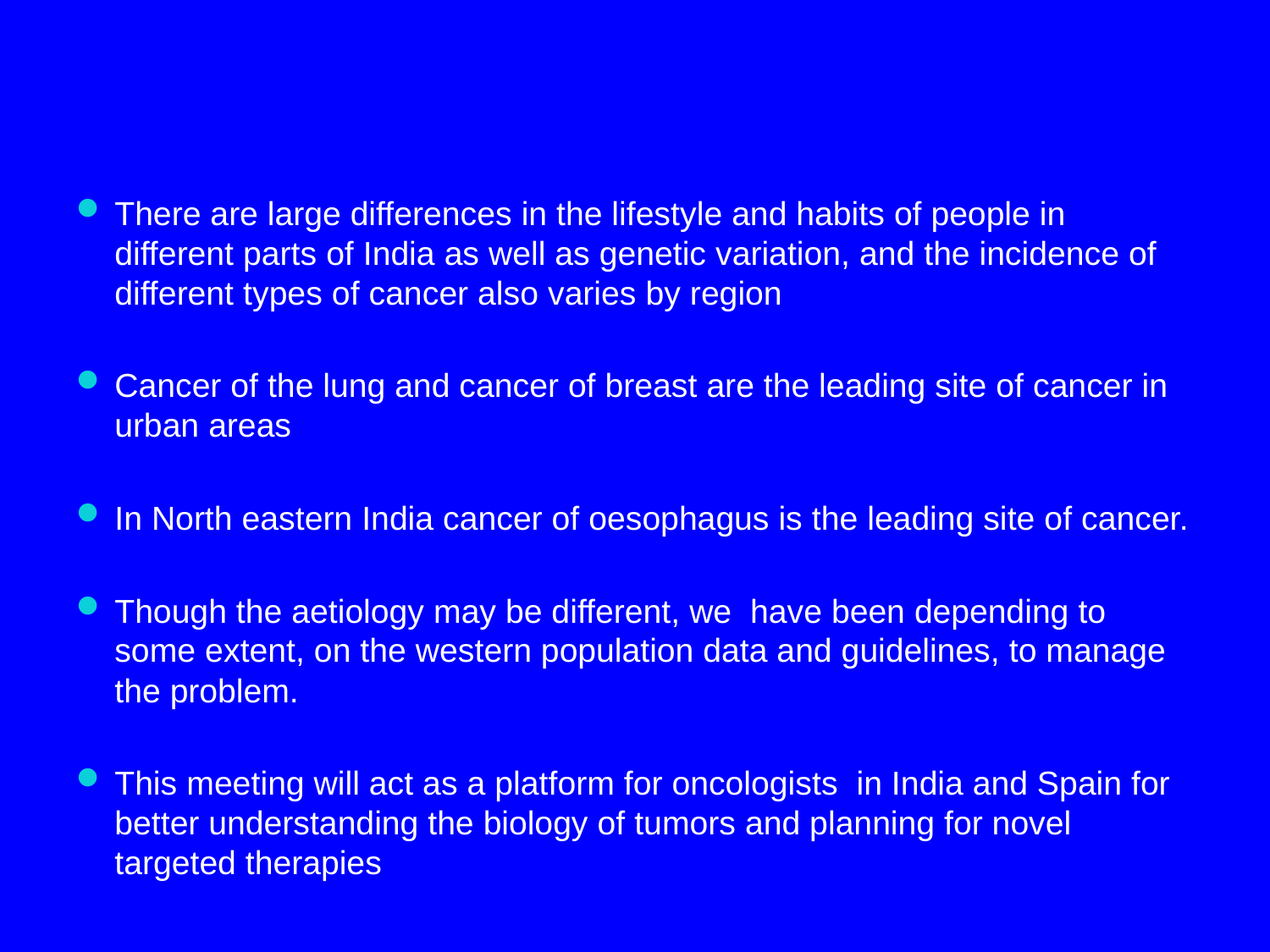

There are large differences in the lifestyle and habits of people in different parts of India as well as genetic variation, and the incidence of different types of cancer also varies by region

Cancer of the lung and cancer of breast are the leading site of cancer in urban areas

In North eastern India cancer of oesophagus is the leading site of cancer.

Though the aetiology may be different, we  have been depending to some extent, on the western population data and guidelines, to manage the problem.

This meeting will act as a platform for oncologists  in India and Spain for better understanding the biology of tumors and planning for novel targeted therapies